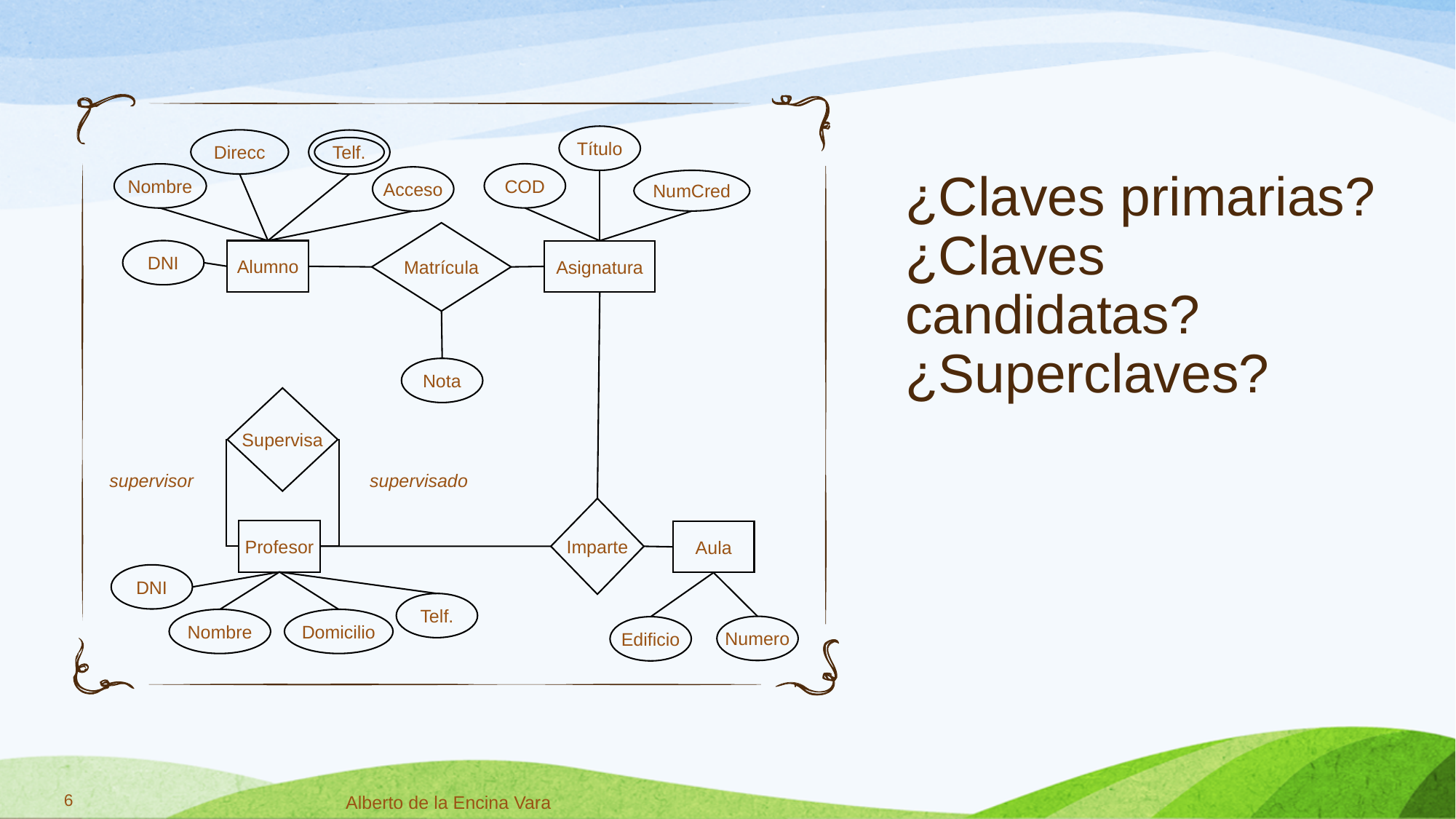

Título
Direcc
Telf.

COD
Nombre
Acceso
NumCred
Matrícula
DNI
Alumno
Asignatura
Nota
Supervisa
supervisor
supervisado
Imparte
Profesor
Aula
DNI
Telf.
Nombre
Domicilio
Numero
Edificio
# ¿Claves primarias? ¿Claves candidatas? ¿Superclaves?
6
Alberto de la Encina Vara